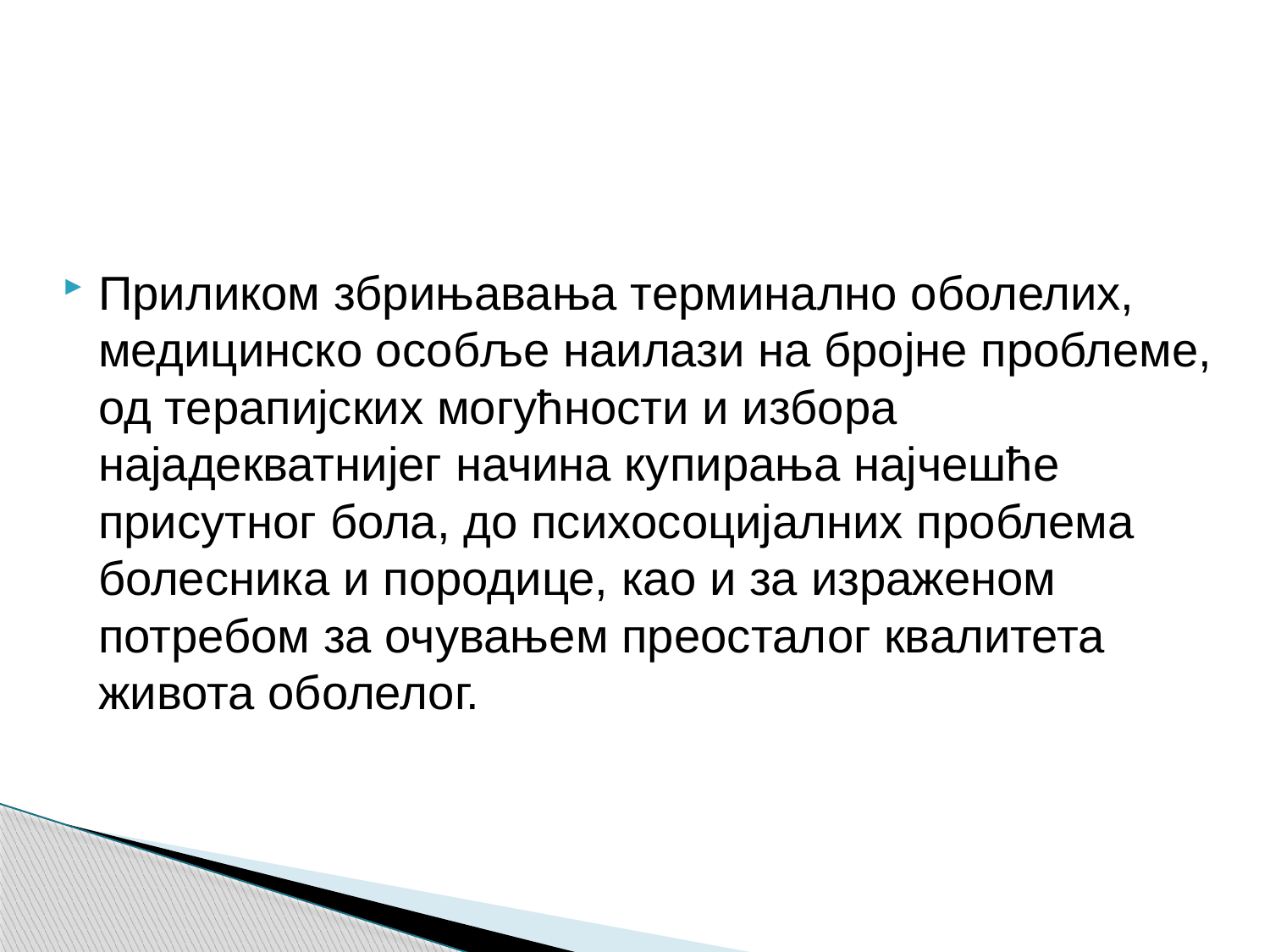

Приликом збрињавања терминално оболелих, медицинско особље наилази на бројне проблеме, од терапијских могућности и избора најадекватнијег начина купирања најчешће присутног бола, до психосоцијалних проблема болесника и породице, као и за израженом потребом за очувањем преосталог квалитета живота оболелог.